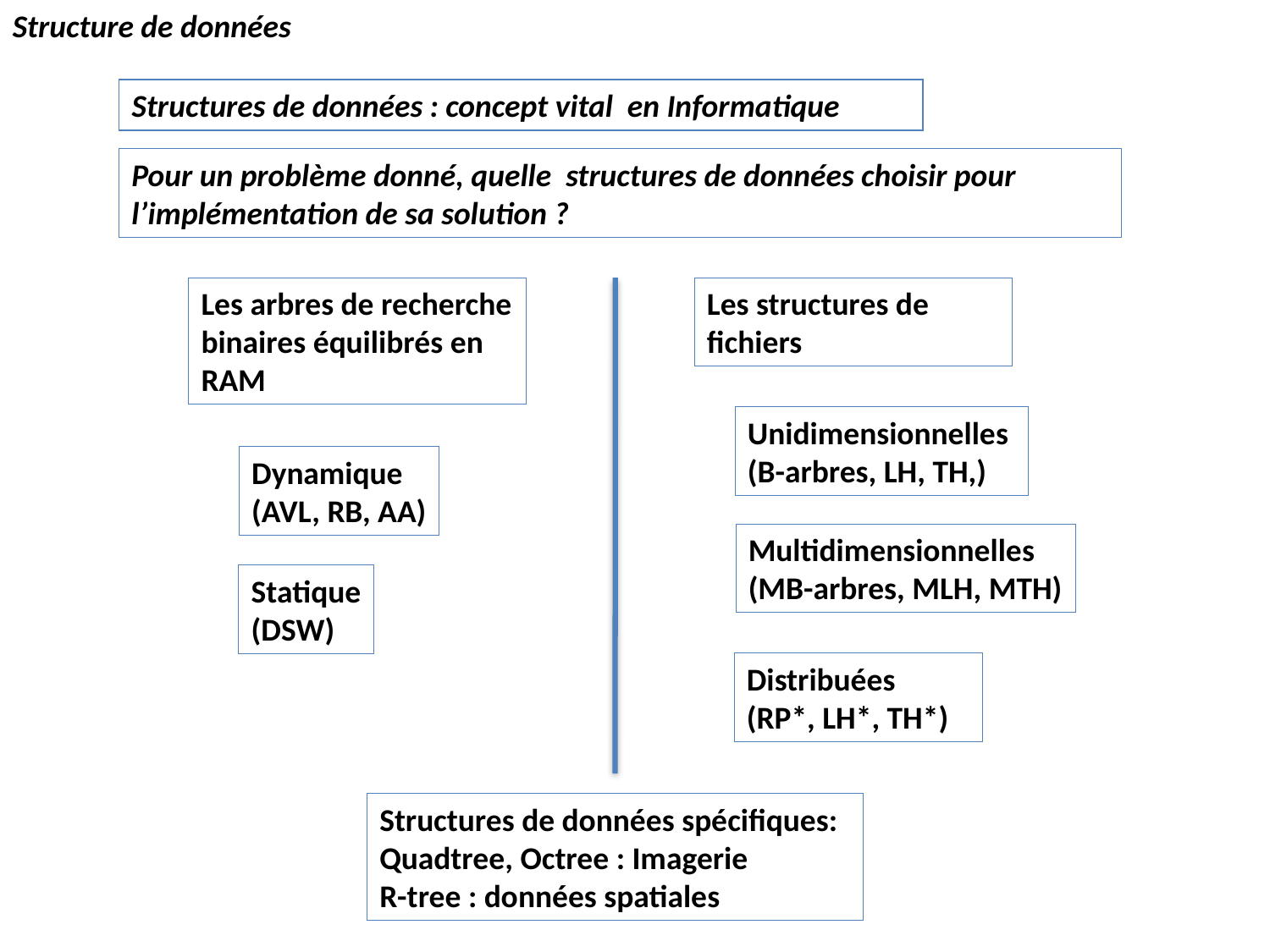

Structure de données
Structures de données : concept vital  en Informatique
Pour un problème donné, quelle  structures de données choisir pour l’implémentation de sa solution ?
Les arbres de recherche binaires équilibrés en RAM
Les structures de fichiers
Unidimensionnelles
(B-arbres, LH, TH,)
Dynamique
(AVL, RB, AA)
Multidimensionnelles
(MB-arbres, MLH, MTH)
Statique
(DSW)
Distribuées
(RP*, LH*, TH*)
Structures de données spécifiques:
Quadtree, Octree : Imagerie
R-tree : données spatiales